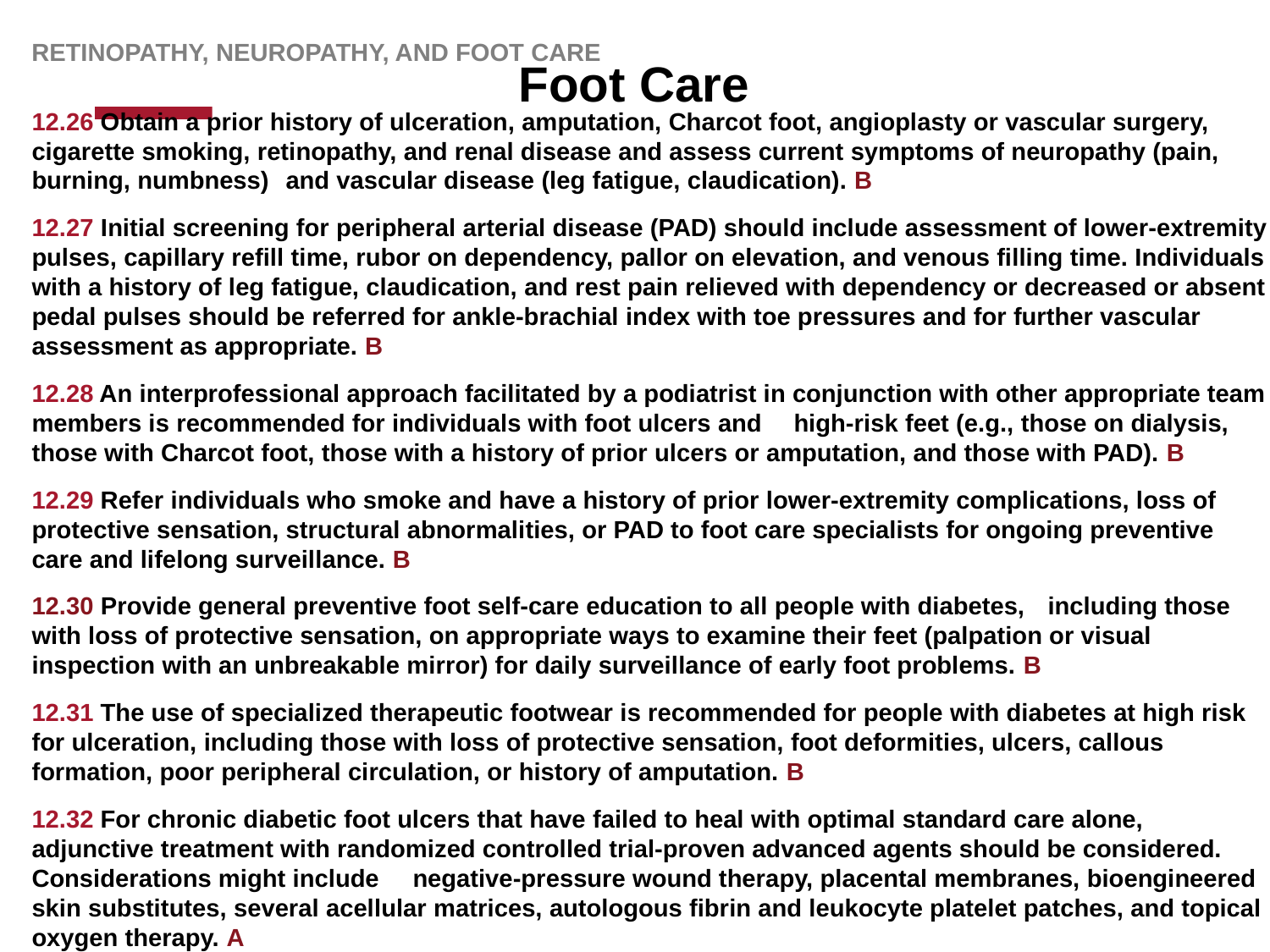

Retinopathy, neuropathy, and foot care
# Foot Care
12.26 Obtain a prior history of ulceration, amputation, Charcot foot, angioplasty or vascular surgery, cigarette smoking, retinopathy, and renal disease and assess current symptoms of neuropathy (pain, burning, numbness) 	and vascular disease (leg fatigue, claudication). B
12.27 Initial screening for peripheral arterial disease (PAD) should include assessment of lower-extremity pulses, capillary refill time, rubor on dependency, pallor on elevation, and venous filling time. Individuals with a history of leg fatigue, claudication, and rest pain relieved with dependency or decreased or absent pedal pulses should be referred for ankle-brachial index with toe pressures and for further vascular assessment as appropriate. B
12.28 An interprofessional approach facilitated by a podiatrist in conjunction with other appropriate team members is recommended for individuals with foot ulcers and 	high-risk feet (e.g., those on dialysis, those with Charcot foot, those with a history of prior ulcers or amputation, and those with PAD). B
12.29 Refer individuals who smoke and have a history of prior lower-extremity complications, loss of protective sensation, structural abnormalities, or PAD to foot care specialists for ongoing preventive care and lifelong surveillance. B
12.30 Provide general preventive foot self-care education to all people with diabetes, 	including those with loss of protective sensation, on appropriate ways to examine their feet (palpation or visual inspection with an unbreakable mirror) for daily surveillance of early foot problems. B
12.31 The use of specialized therapeutic footwear is recommended for people with diabetes at high risk for ulceration, including those with loss of protective sensation, foot deformities, ulcers, callous formation, poor peripheral circulation, or history of amputation. B
12.32 For chronic diabetic foot ulcers that have failed to heal with optimal standard care alone, adjunctive treatment with randomized controlled trial-proven advanced agents should be considered. Considerations might include 	negative-pressure wound therapy, placental membranes, bioengineered skin substitutes, several acellular matrices, autologous fibrin and leukocyte platelet patches, and topical oxygen therapy. A